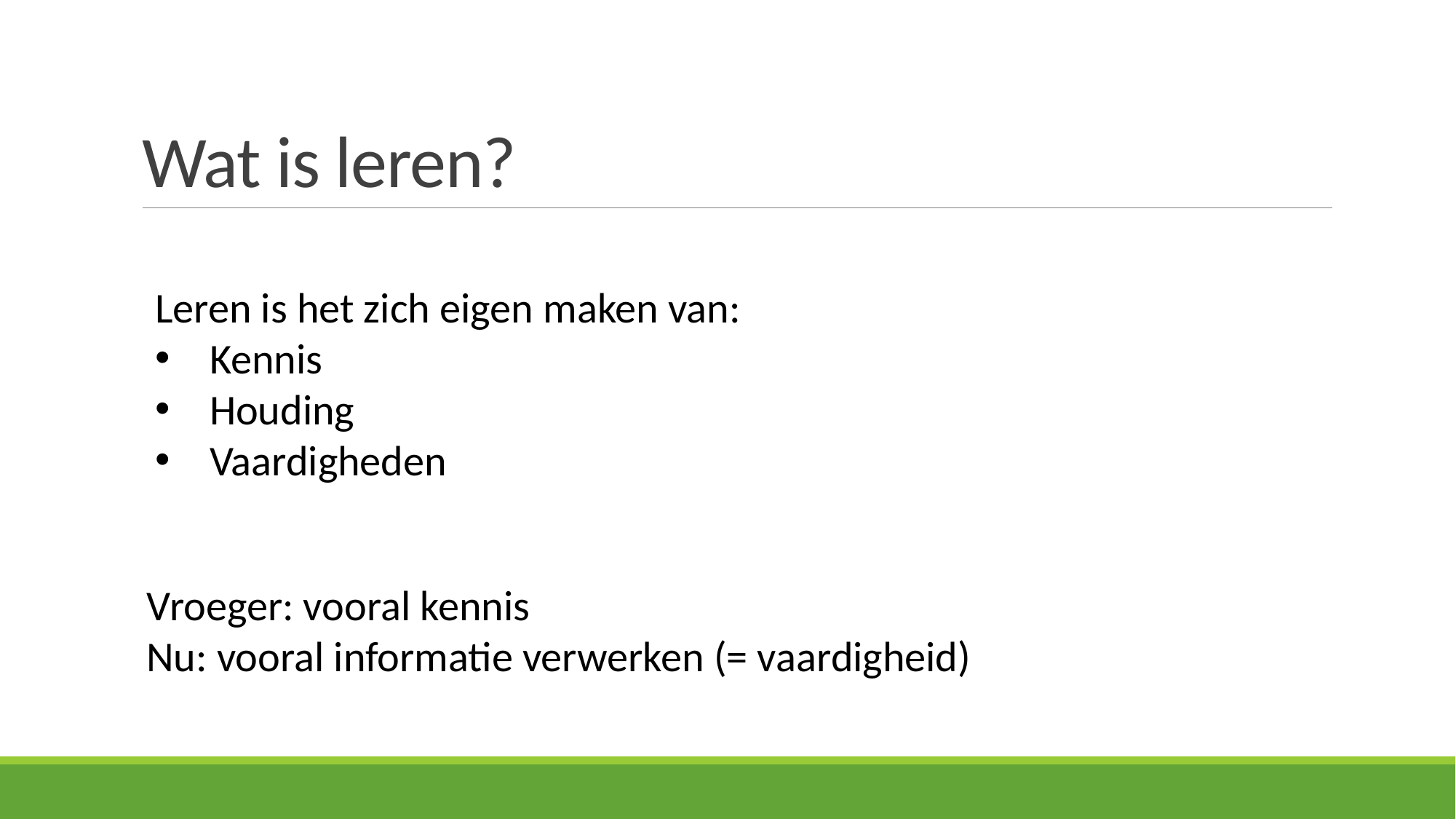

# Wat is leren?
Leren is het zich eigen maken van:
Kennis
Houding
Vaardigheden
Vroeger: vooral kennis
Nu: vooral informatie verwerken (= vaardigheid)